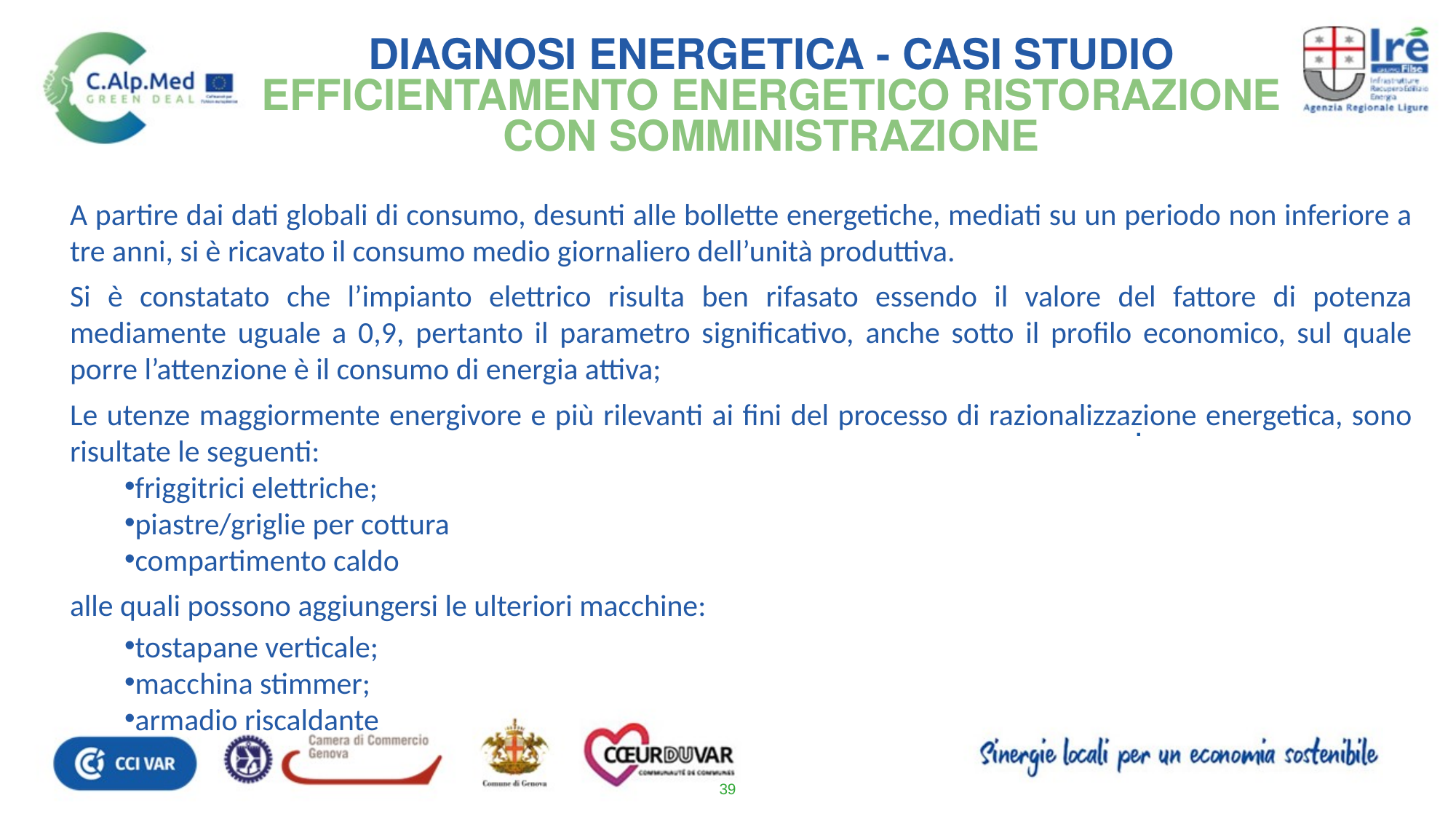

Diagnosi energetica - Casi studio
Efficientamento energetico ristorazione con somministrazione

A partire dai dati globali di consumo, desunti alle bollette energetiche, mediati su un periodo non inferiore a tre anni, si è ricavato il consumo medio giornaliero dell’unità produttiva.
Si è constatato che l’impianto elettrico risulta ben rifasato essendo il valore del fattore di potenza mediamente uguale a 0,9, pertanto il parametro significativo, anche sotto il profilo economico, sul quale porre l’attenzione è il consumo di energia attiva;
Le utenze maggiormente energivore e più rilevanti ai fini del processo di razionalizzazione energetica, sono risultate le seguenti:
friggitrici elettriche;
piastre/griglie per cottura
compartimento caldo
alle quali possono aggiungersi le ulteriori macchine:
tostapane verticale;
macchina stimmer;
armadio riscaldante

.

39